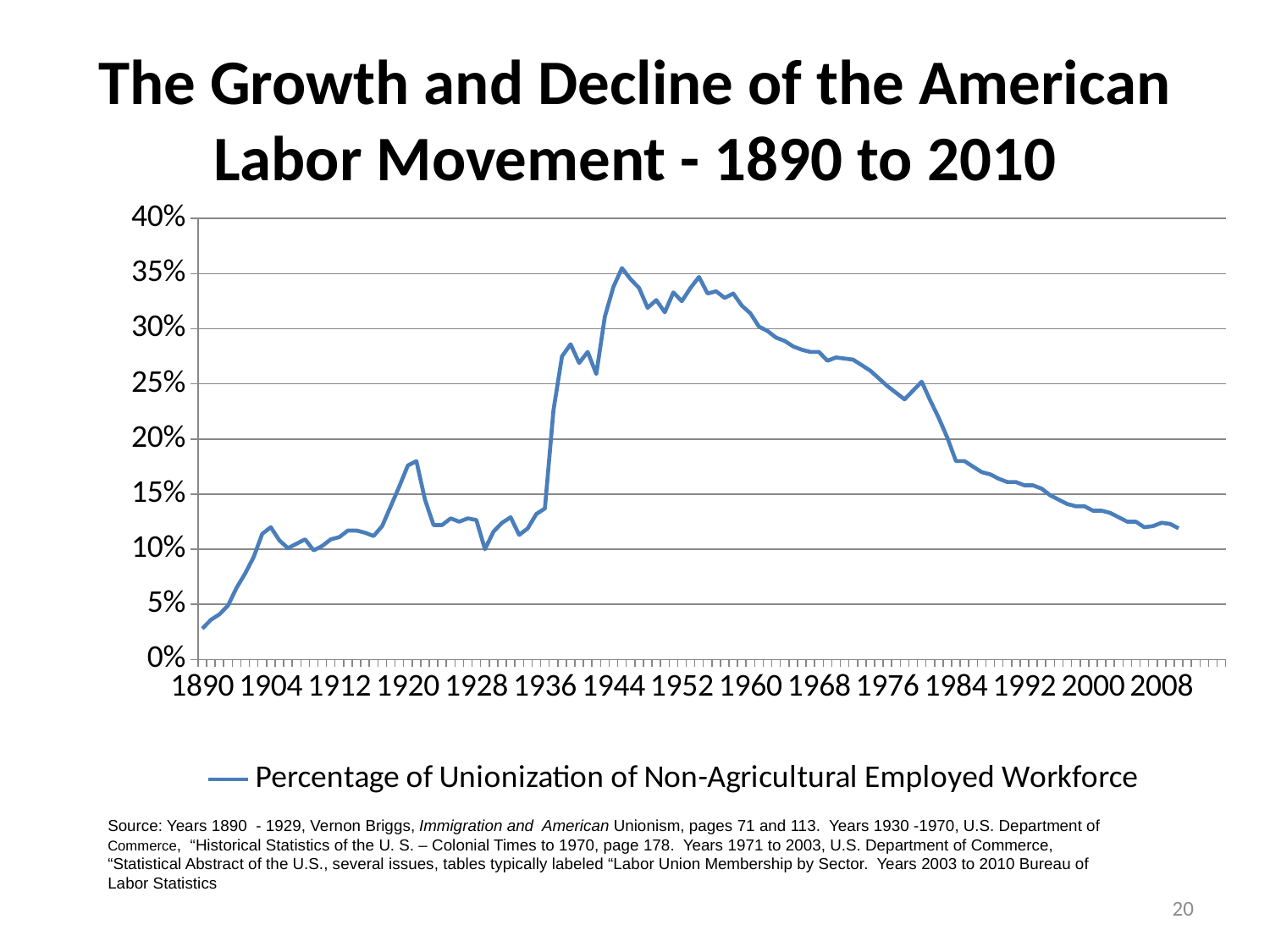

# The Growth and Decline of the American Labor Movement - 1890 to 2010

### Chart

| Category | Percentage of Unionization of Non-Agricultural Employed Workforce |
|---|---|
| 1890 | 0.028 |
| 1897 | 0.036 |
| 1898 | 0.041 |
| 1899 | 0.049 |
| 1900 | 0.065 |
| 1901 | 0.078 |
| 1902 | 0.093 |
| 1903 | 0.114 |
| 1904 | 0.12 |
| 1905 | 0.108 |
| 1906 | 0.101 |
| 1907 | 0.105 |
| 1908 | 0.109 |
| 1909 | 0.099 |
| 1910 | 0.103 |
| 1911 | 0.109 |
| 1912 | 0.111 |
| 1913 | 0.117 |
| 1914 | 0.117 |
| 1915 | 0.115 |
| 1916 | 0.112 |
| 1917 | 0.121 |
| 1918 | 0.139 |
| 1919 | 0.157 |
| 1920 | 0.176 |
| 1921 | 0.18 |
| 1922 | 0.145 |
| 1923 | 0.122 |
| 1924 | 0.122 |
| 1925 | 0.128 |
| 1926 | 0.125 |
| 1927 | 0.128 |
| 1928 | 0.1265 |
| 1929 | 0.1 |
| 1930 | 0.116 |
| 1931 | 0.124 |
| 1932 | 0.129 |
| 1933 | 0.113 |
| 1934 | 0.119 |
| 1935 | 0.132 |
| 1936 | 0.137 |
| 1937 | 0.226 |
| 1938 | 0.275 |
| 1939 | 0.286 |
| 1940 | 0.269 |
| 1941 | 0.279 |
| 1942 | 0.259 |
| 1943 | 0.311 |
| 1944 | 0.338 |
| 1945 | 0.355 |
| 1946 | 0.345 |
| 1947 | 0.337 |
| 1948 | 0.319 |
| 1949 | 0.326 |
| 1950 | 0.315 |
| 1951 | 0.333 |
| 1952 | 0.325 |
| 1953 | 0.337 |
| 1954 | 0.347 |
| 1955 | 0.332 |
| 1956 | 0.334 |
| 1957 | 0.328 |
| 1958 | 0.332 |
| 1959 | 0.321 |
| 1960 | 0.314 |
| 1961 | 0.302 |
| 1962 | 0.298 |
| 1963 | 0.292 |
| 1964 | 0.289 |
| 1965 | 0.284 |
| 1966 | 0.281 |
| 1967 | 0.279 |
| 1968 | 0.279 |
| 1969 | 0.271 |
| 1970 | 0.274 |
| 1971 | 0.273 |
| 1972 | 0.272 |
| 1973 | 0.267 |
| 1974 | 0.262 |
| 1975 | 0.255 |
| 1976 | 0.248 |
| 1977 | 0.242 |
| 1978 | 0.236 |
| 1979 | 0.244 |
| 1980 | 0.252 |
| 1981 | 0.235 |
| 1982 | 0.219 |
| 1983 | 0.201 |
| 1984 | 0.18 |
| 1985 | 0.18 |
| 1986 | 0.175 |
| 1987 | 0.17 |
| 1988 | 0.168 |
| 1989 | 0.164 |
| 1990 | 0.161 |
| 1991 | 0.161 |
| 1992 | 0.158 |
| 1993 | 0.158 |
| 1994 | 0.155 |
| 1995 | 0.149 |
| 1996 | 0.145 |
| 1997 | 0.141 |
| 1998 | 0.139 |
| 1999 | 0.139 |
| 2000 | 0.135 |
| 2001 | 0.135 |
| 2002 | 0.133 |
| 2003 | 0.129 |
| 2004 | 0.125 |
| 2005 | 0.125 |
| 2006 | 0.12 |
| 2007 | 0.121 |
| 2008 | 0.124 |
| 2009 | 0.123 |
| 2010 | 0.119 |
|  | None |
| Source: Years 1890  - 1929, Vernon Briggs, Immigration and  American Unionism, pages 71 and 113.     | None |
| Years 1930 -1970, U.S. Department of Commerce,  “Historical Statistics of the U. S. – Colonial Times to 1970, page 178.  | None |
| Years 1971 to 2003, U.S. Department of Commerce, “Statistical Abstract of the U.S., several issues, tables typically labeled “Labor Union Membership by Sector.  | None |
| Years 2003 to 2010 Bureau of Labor Statistics  | None |
Source: Years 1890  - 1929, Vernon Briggs, Immigration and  American Unionism, pages 71 and 113.  Years 1930 -1970, U.S. Department of Commerce,  “Historical Statistics of the U. S. – Colonial Times to 1970, page 178.  Years 1971 to 2003, U.S. Department of Commerce, “Statistical Abstract of the U.S., several issues, tables typically labeled “Labor Union Membership by Sector.  Years 2003 to 2010 Bureau of Labor Statistics
20